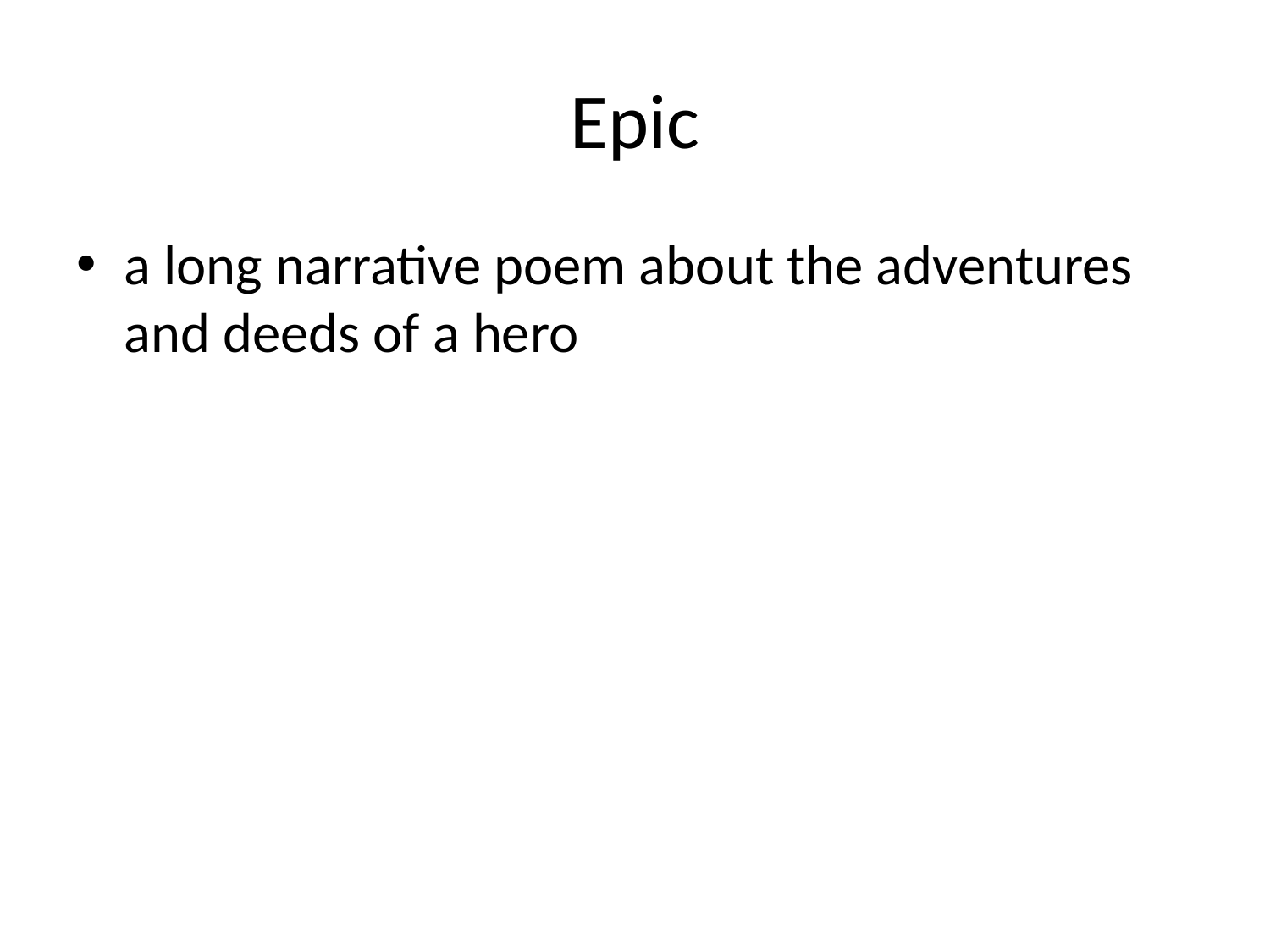

# Epic
a long narrative poem about the adventures and deeds of a hero